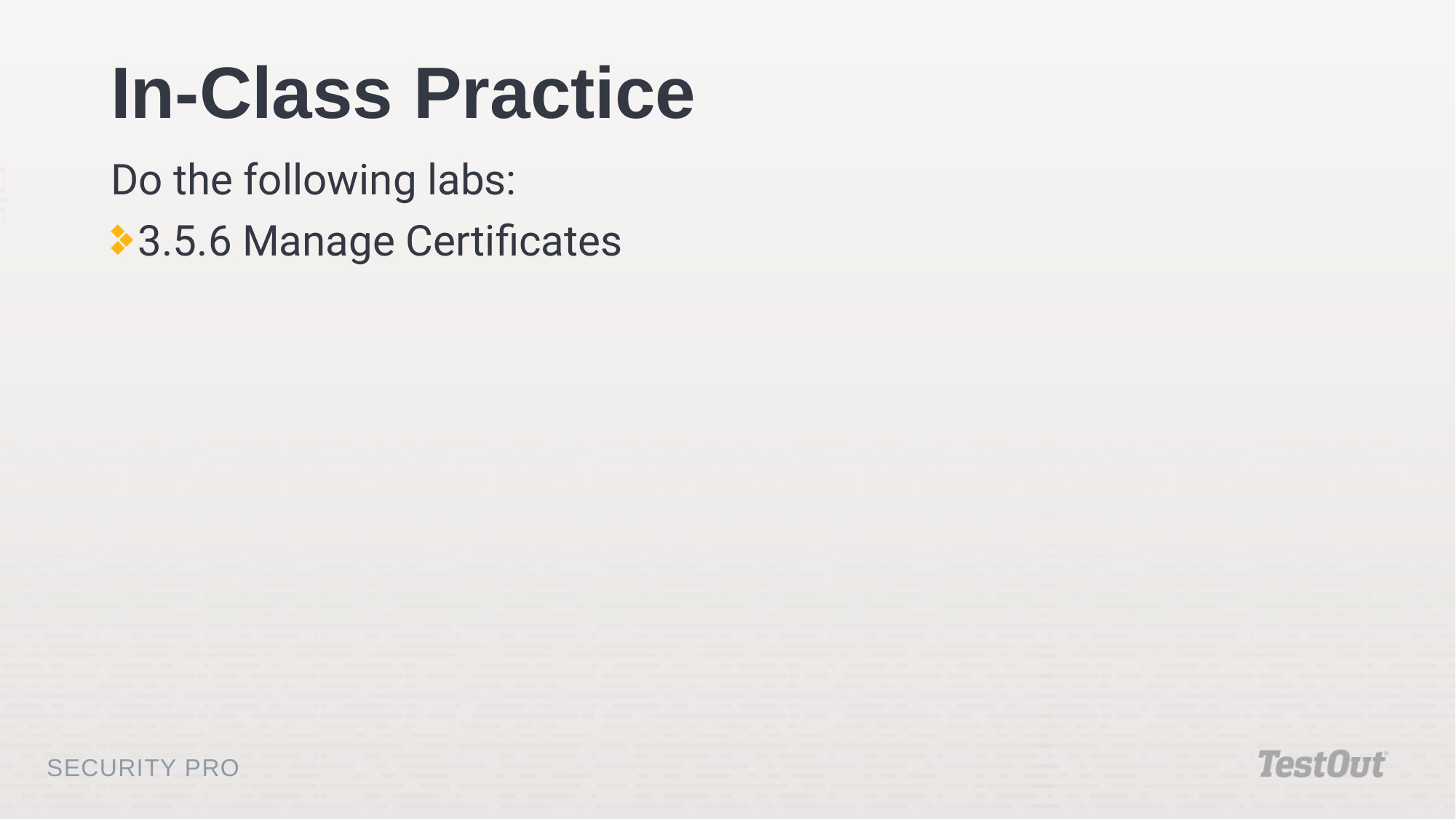

# In-Class Practice
Do the following labs:
3.5.6 Manage Certificates
Security Pro